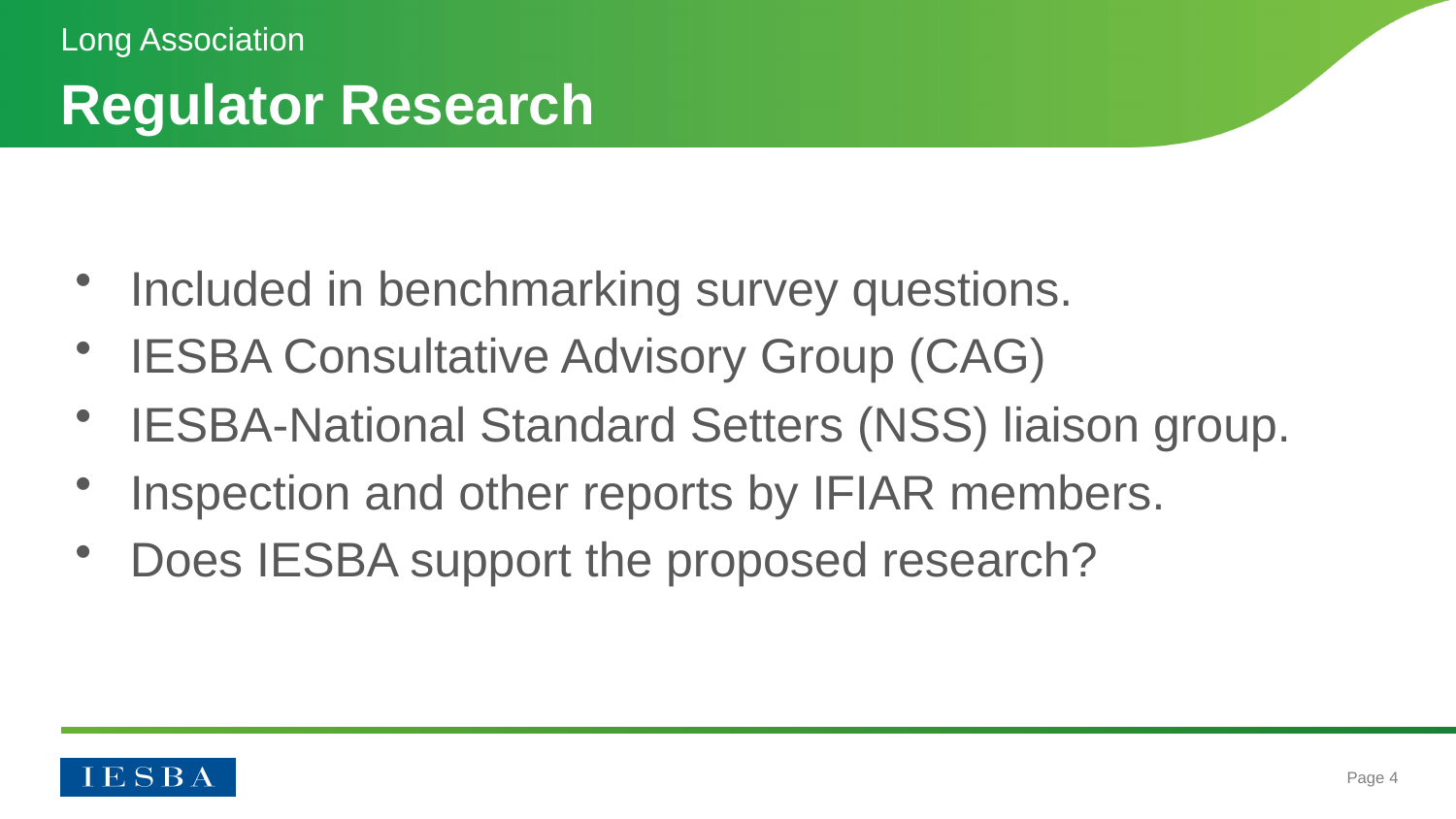

Long Association

# Regulator Research

Included in benchmarking survey questions.
IESBA Consultative Advisory Group (CAG)
IESBA-National Standard Setters (NSS) liaison group.
Inspection and other reports by IFIAR members.
Does IESBA support the proposed research?